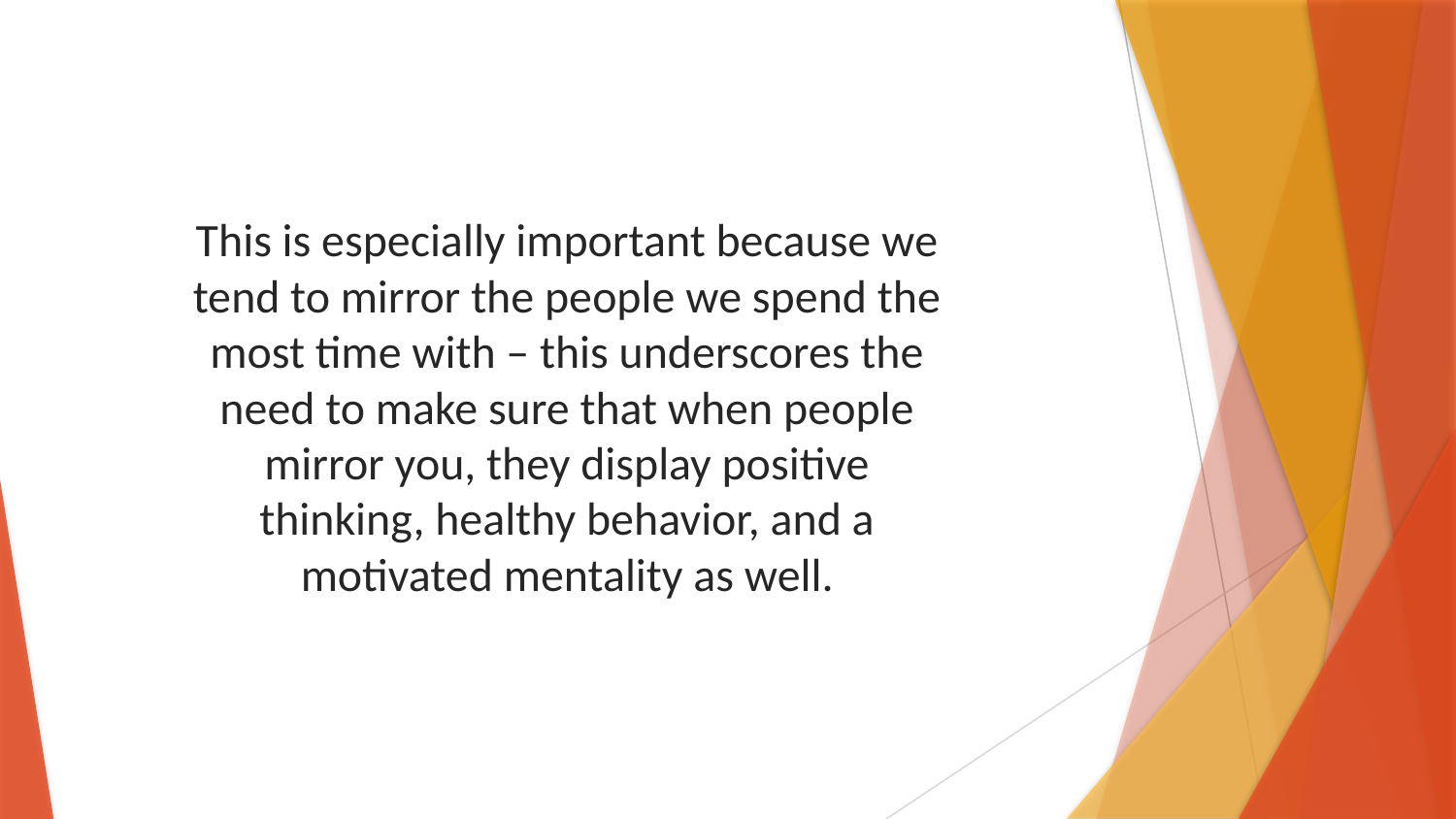

This is especially important because we tend to mirror the people we spend the most time with – this underscores the need to make sure that when people mirror you, they display positive thinking, healthy behavior, and a motivated mentality as well.